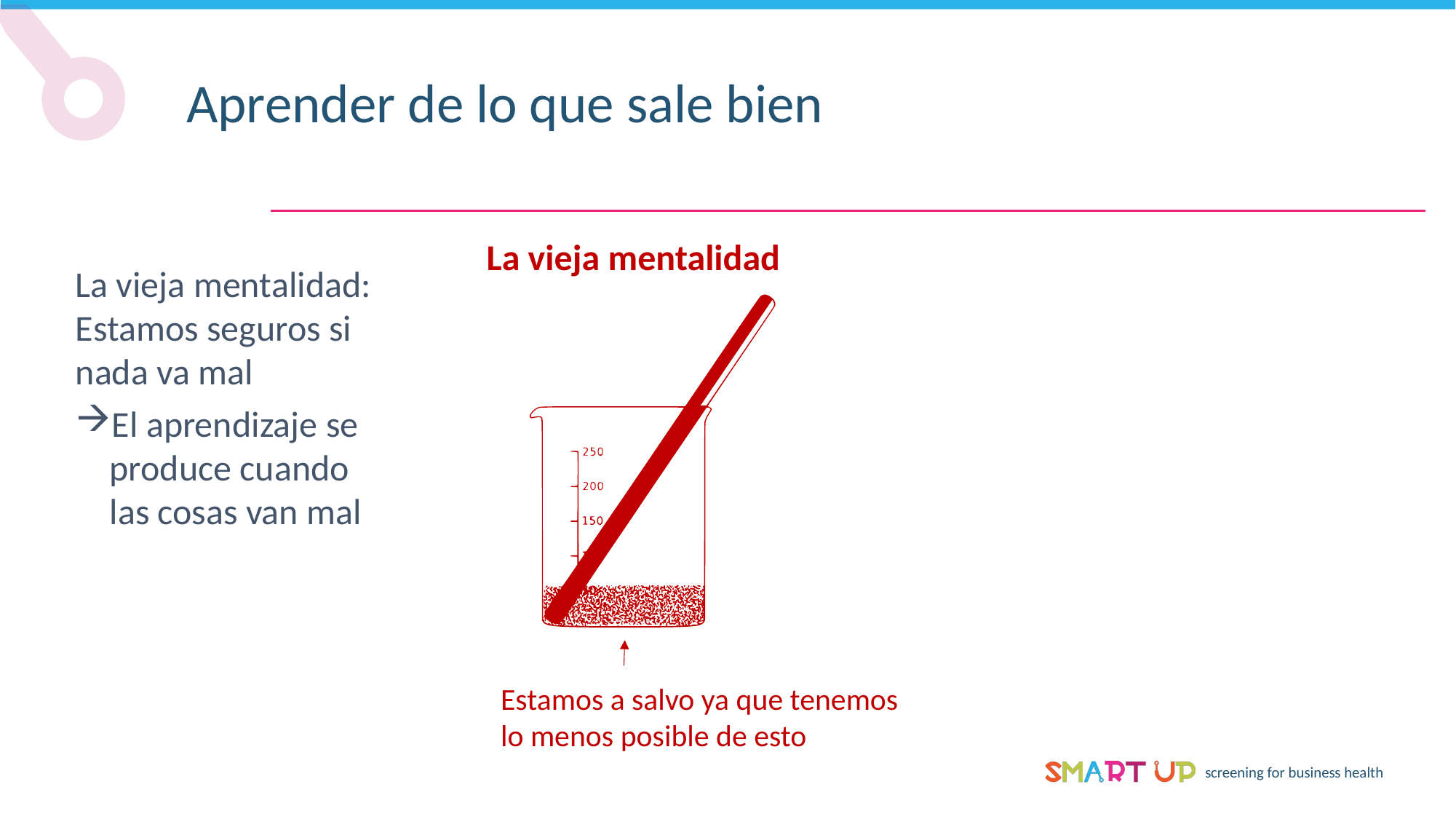

Aprender de lo que sale bien
La vieja mentalidad
La vieja mentalidad: Estamos seguros si nada va mal
El aprendizaje se produce cuando las cosas van mal

Estamos a salvo ya que tenemos
lo menos posible de esto